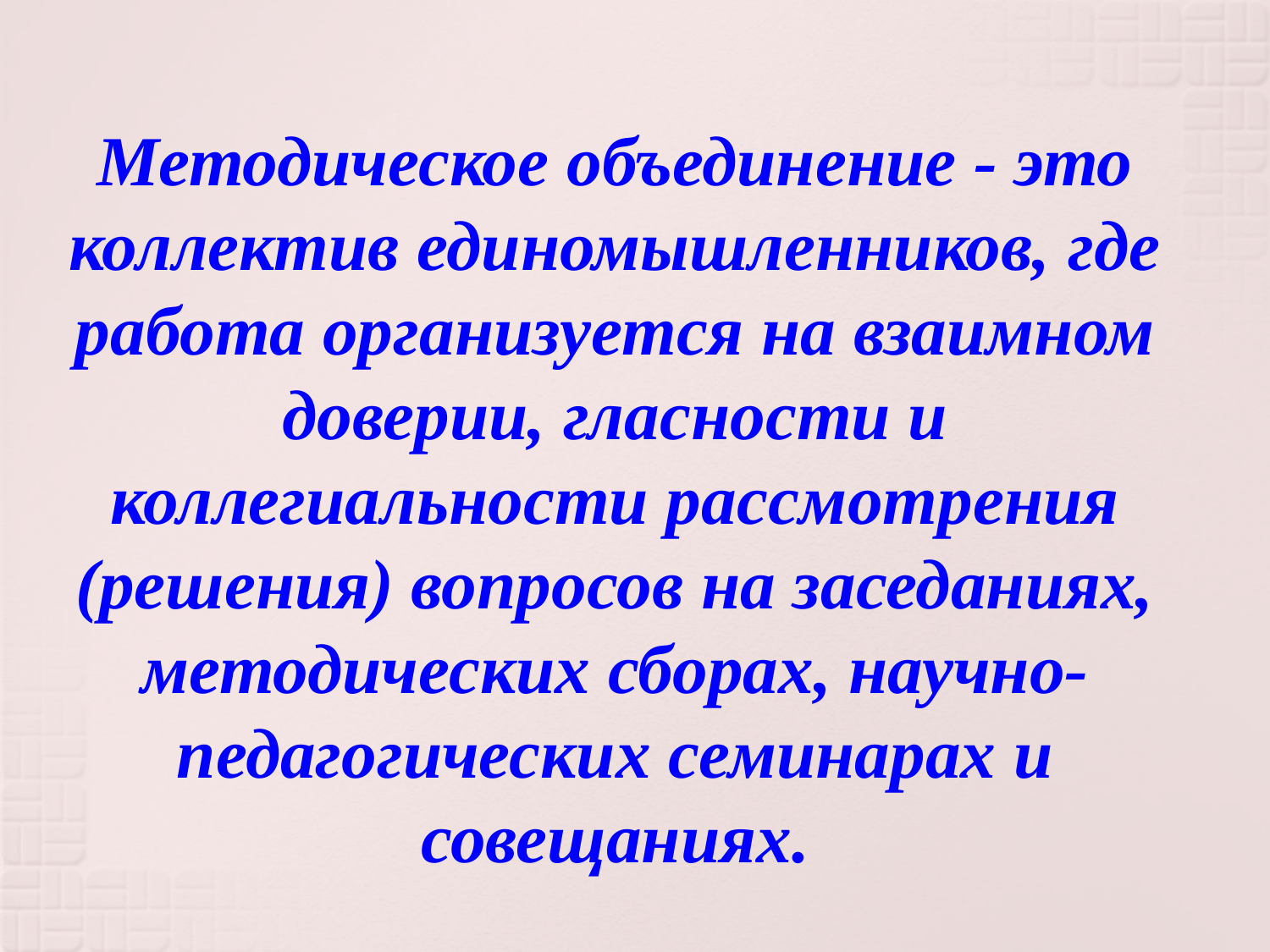

Методическое объединение - это коллектив единомышленников, где работа организуется на взаимном доверии, гласности и коллегиальности рассмотрения (решения) вопросов на заседаниях, методических сборах, научно-педагогических семинарах и совещаниях.